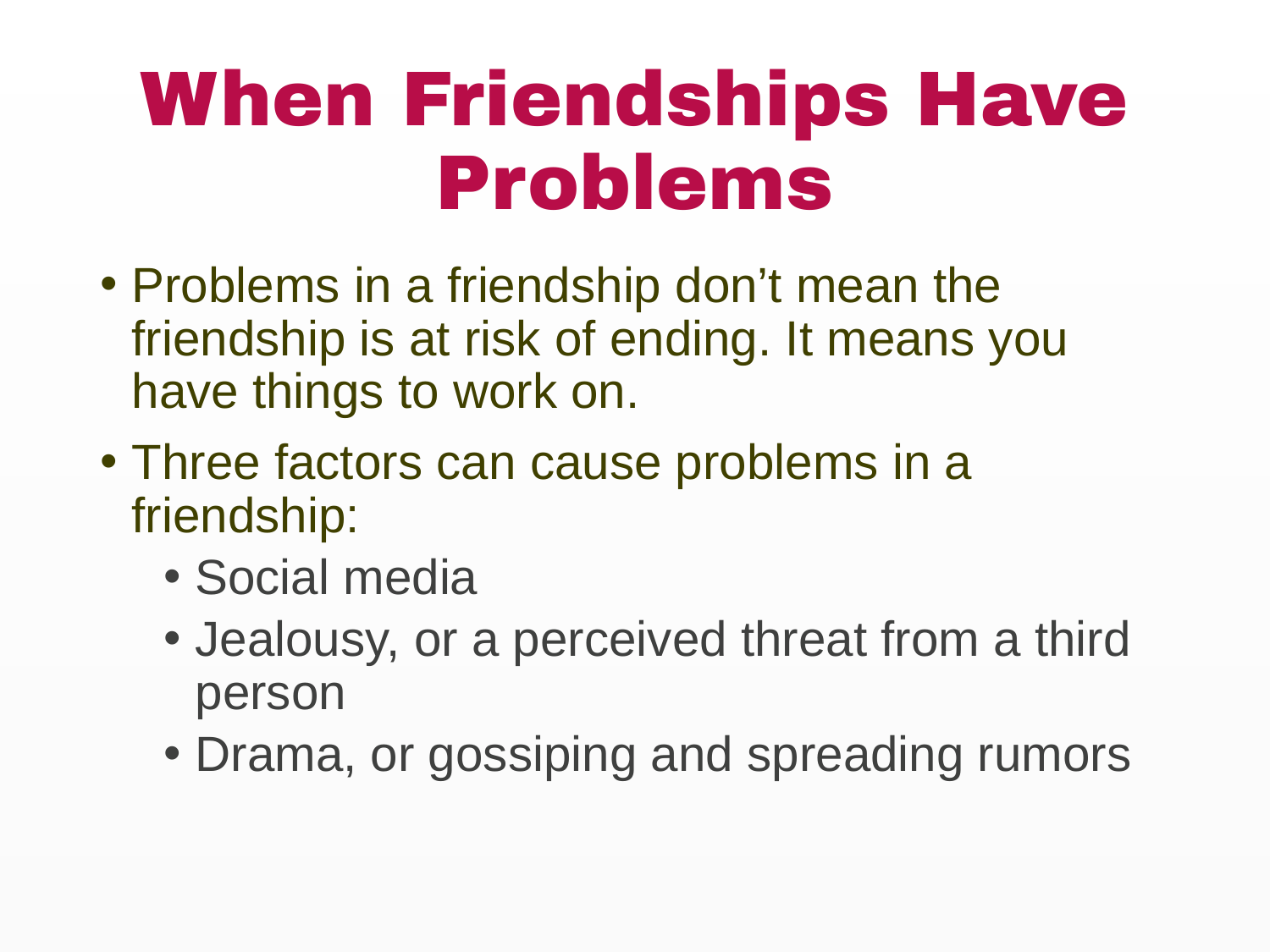

# When Friendships Have Problems
Problems in a friendship don’t mean the friendship is at risk of ending. It means you have things to work on.
Three factors can cause problems in a friendship:
Social media
Jealousy, or a perceived threat from a third person
Drama, or gossiping and spreading rumors